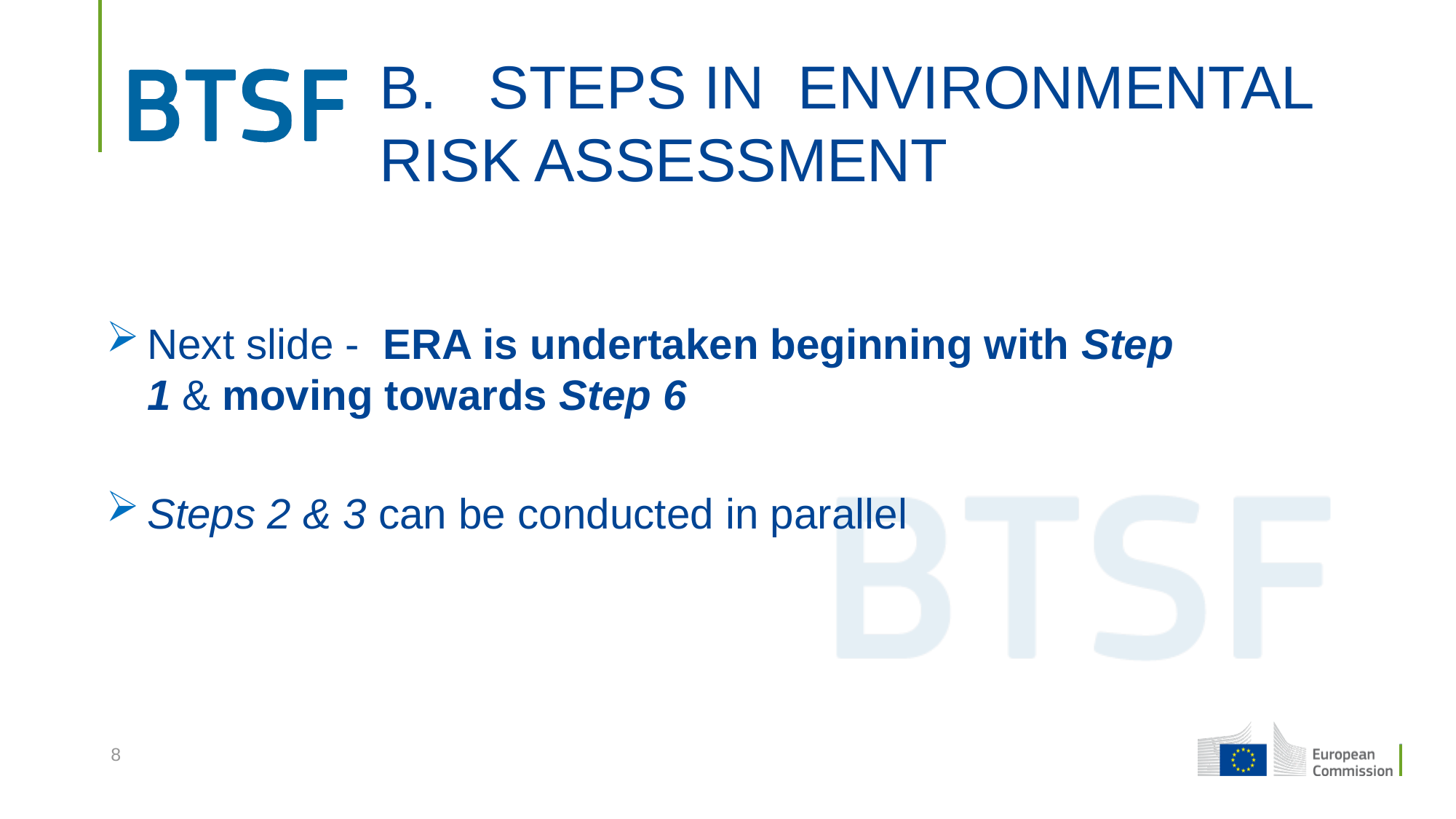

B.	STEPS IN  ENVIRONMENTAL RISK ASSESSMENT

Next slide -  ERA is undertaken beginning with Step 1 & moving towards Step 6

Steps 2 & 3 can be conducted in parallel

8